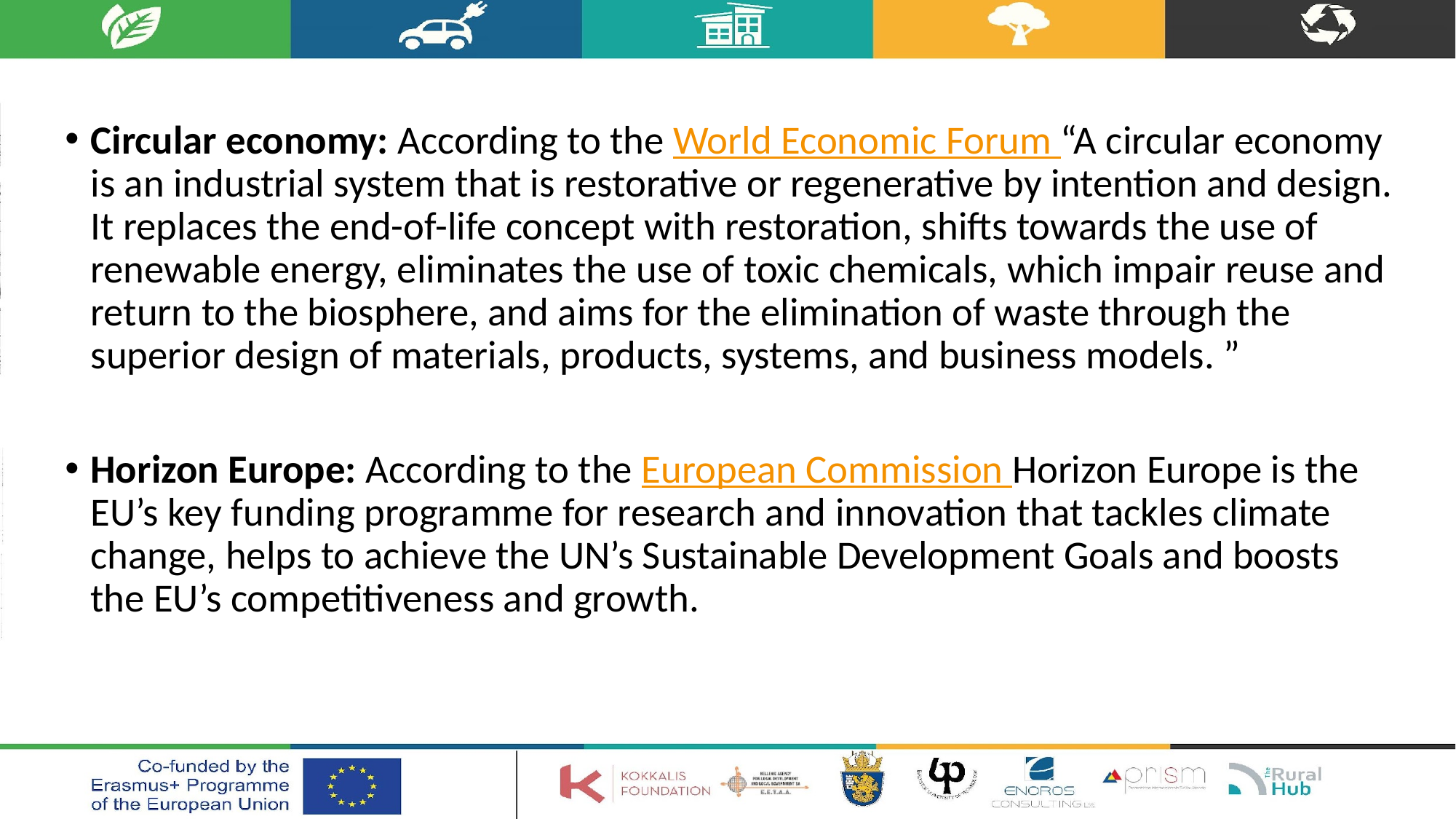

Circular economy: According to the World Economic Forum “A circular economy is an industrial system that is restorative or regenerative by intention and design. It replaces the end-of-life concept with restoration, shifts towards the use of renewable energy, eliminates the use of toxic chemicals, which impair reuse and return to the biosphere, and aims for the elimination of waste through the superior design of materials, products, systems, and business models. ”

Horizon Europe: According to the European Commission Horizon Europe is the EU’s key funding programme for research and innovation that tackles climate change, helps to achieve the UN’s Sustainable Development Goals and boosts the EU’s competitiveness and growth.